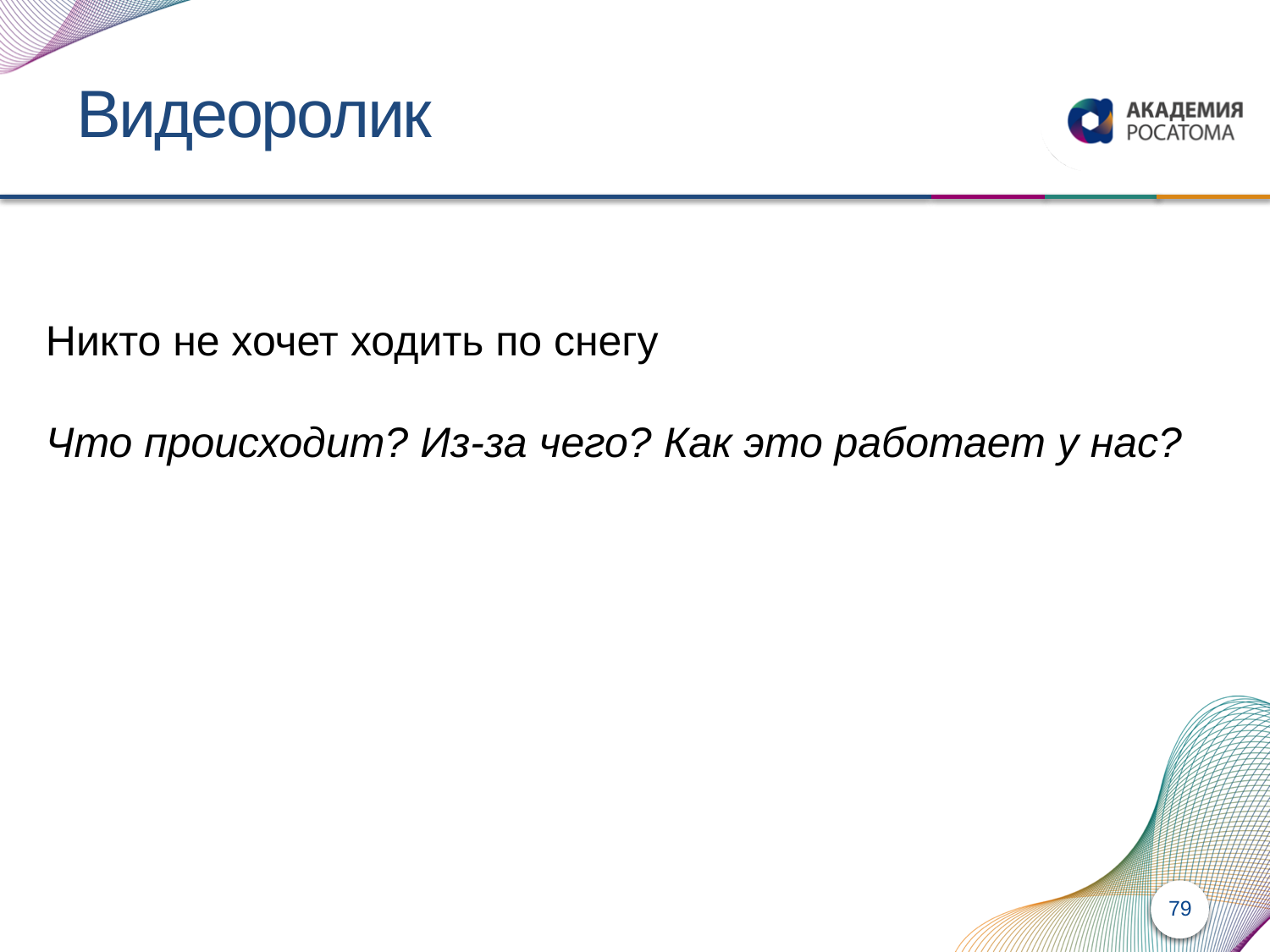

# Видеоролик
Никто не хочет ходить по снегу

Что происходит? Из-за чего? Как это работает у нас?
79